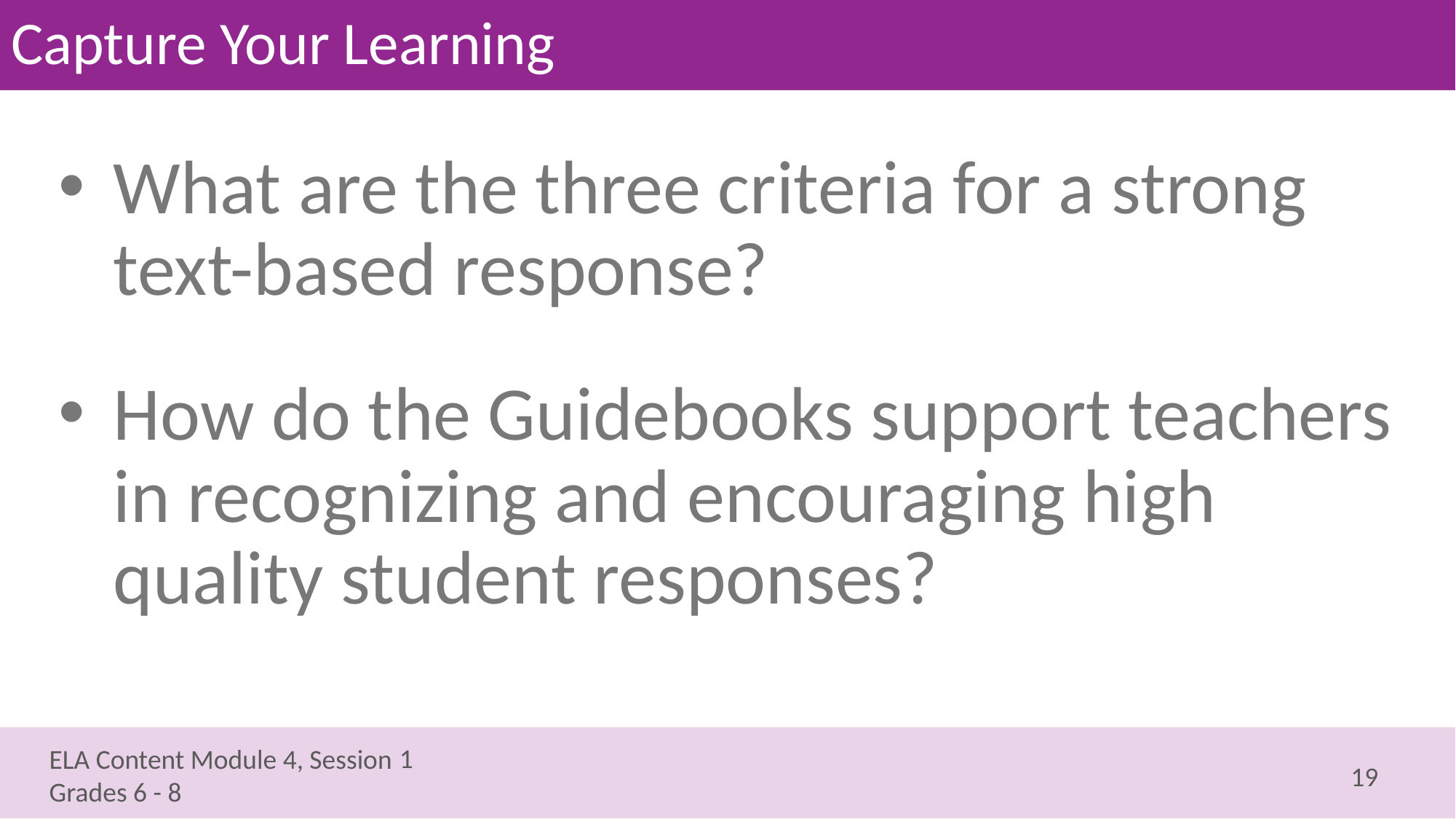

# Capture Your Learning
What are the three criteria for a strong text-based response?

How do the Guidebooks support teachers in recognizing and encouraging high quality student responses?
1
19